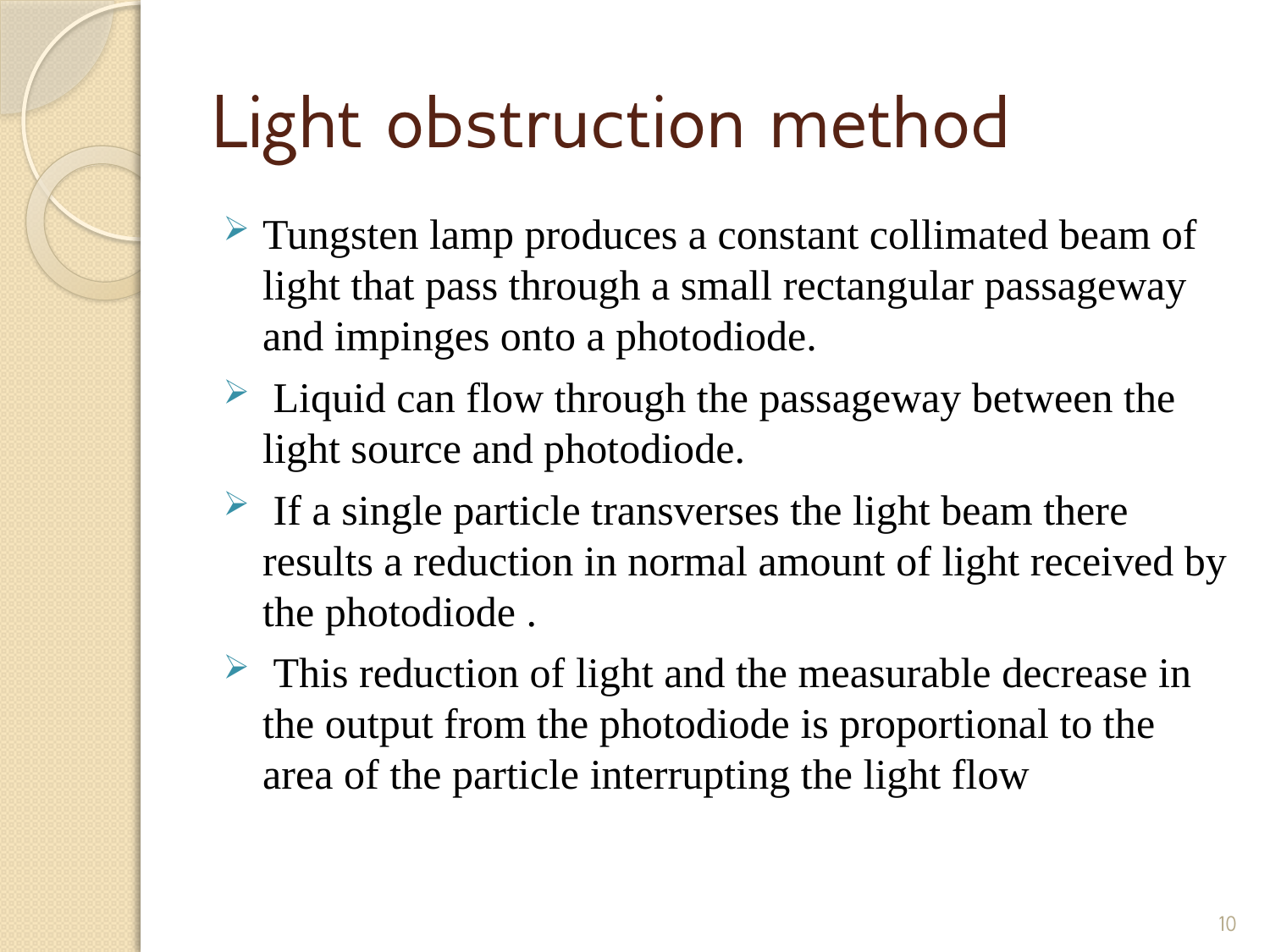

# Light obstruction method
Tungsten lamp produces a constant collimated beam of light that pass through a small rectangular passageway and impinges onto a photodiode.
 Liquid can flow through the passageway between the light source and photodiode.
 If a single particle transverses the light beam there results a reduction in normal amount of light received by the photodiode .
 This reduction of light and the measurable decrease in the output from the photodiode is proportional to the area of the particle interrupting the light flow

10